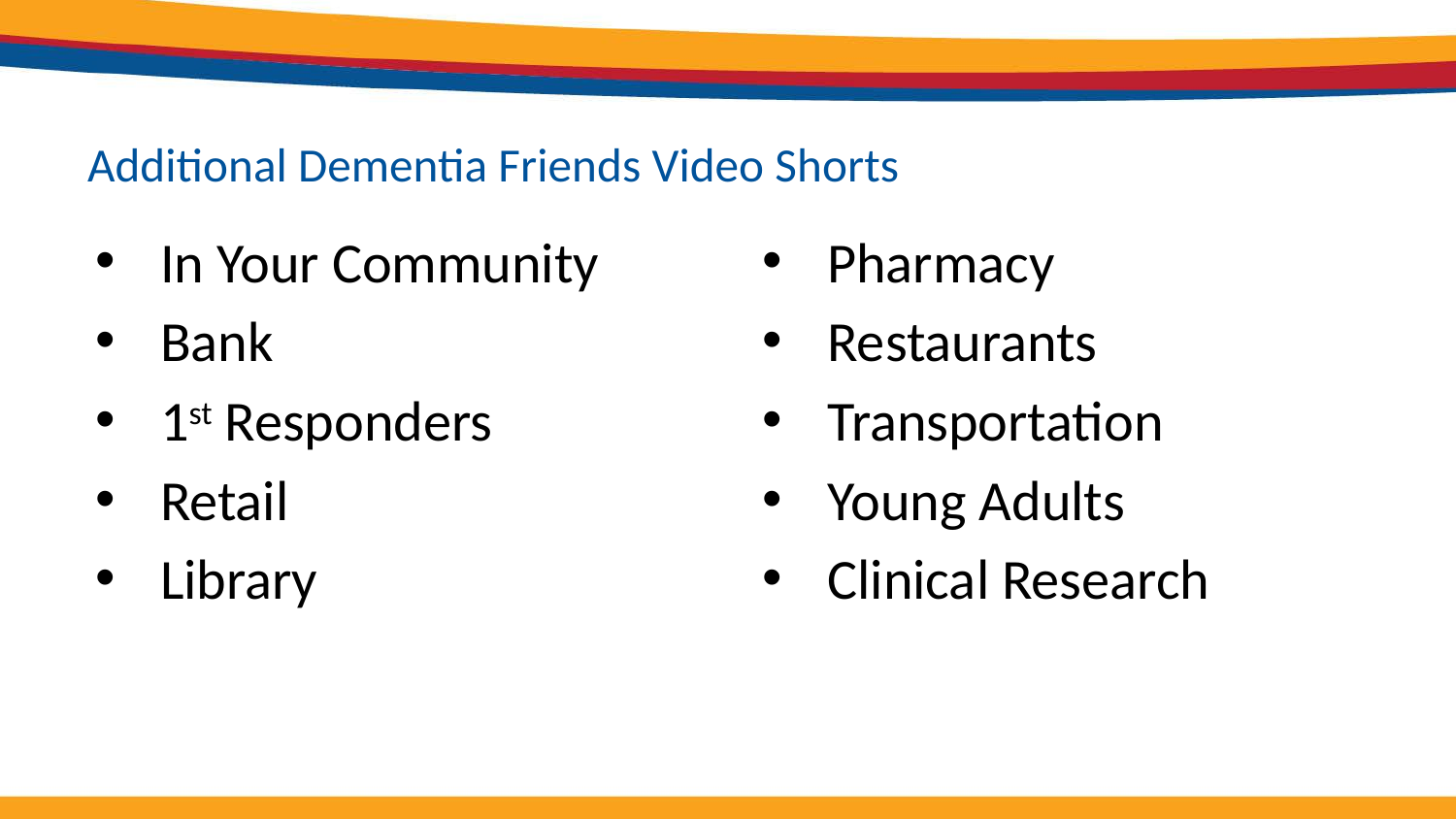

# Additional Dementia Friends Video Shorts
In Your Community
Bank
1st Responders
Retail
Library
Pharmacy
Restaurants
Transportation
Young Adults
Clinical Research